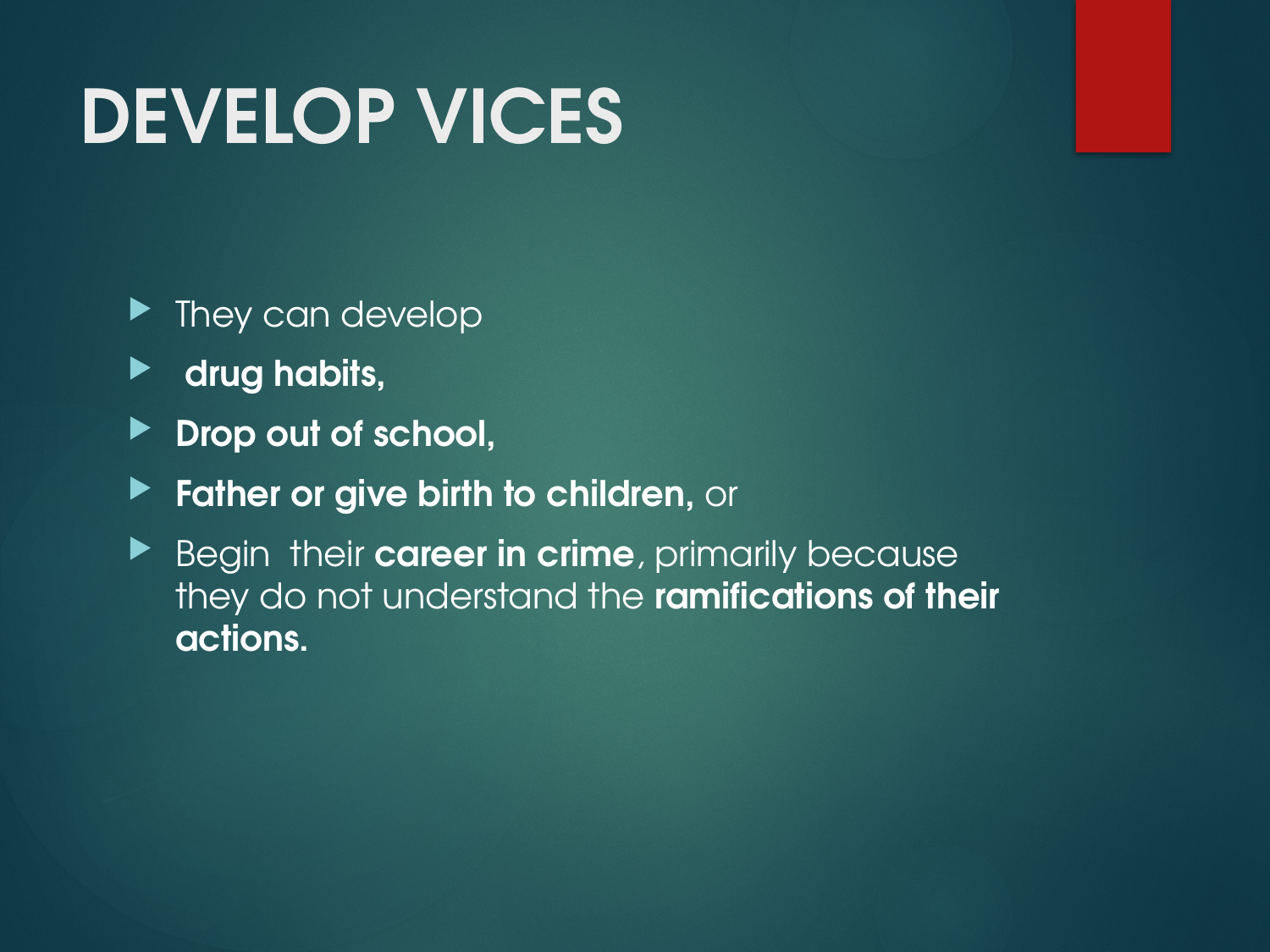

# DEVELOP VICES
They can develop
 drug habits,
Drop out of school,
Father or give birth to children, or
Begin  their career in crime, primarily because they do not understand the ramifications of their actions.